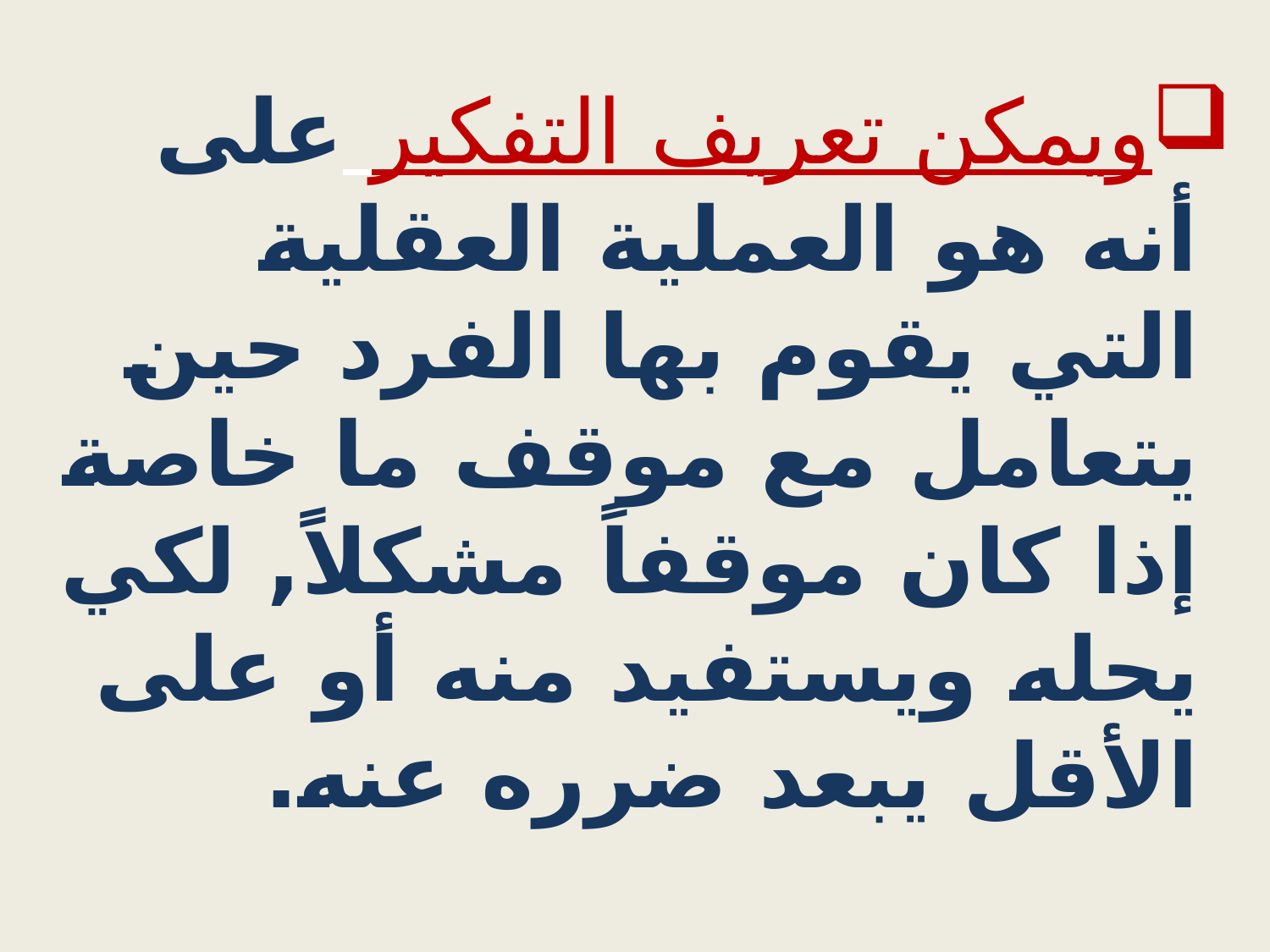

# ويمكن تعريف التفكير على أنه هو العملية العقلية التي يقوم بها الفرد حين يتعامل مع موقف ما خاصة إذا كان موقفاً مشكلاً, لكي يحله ويستفيد منه أو على الأقل يبعد ضرره عنه.